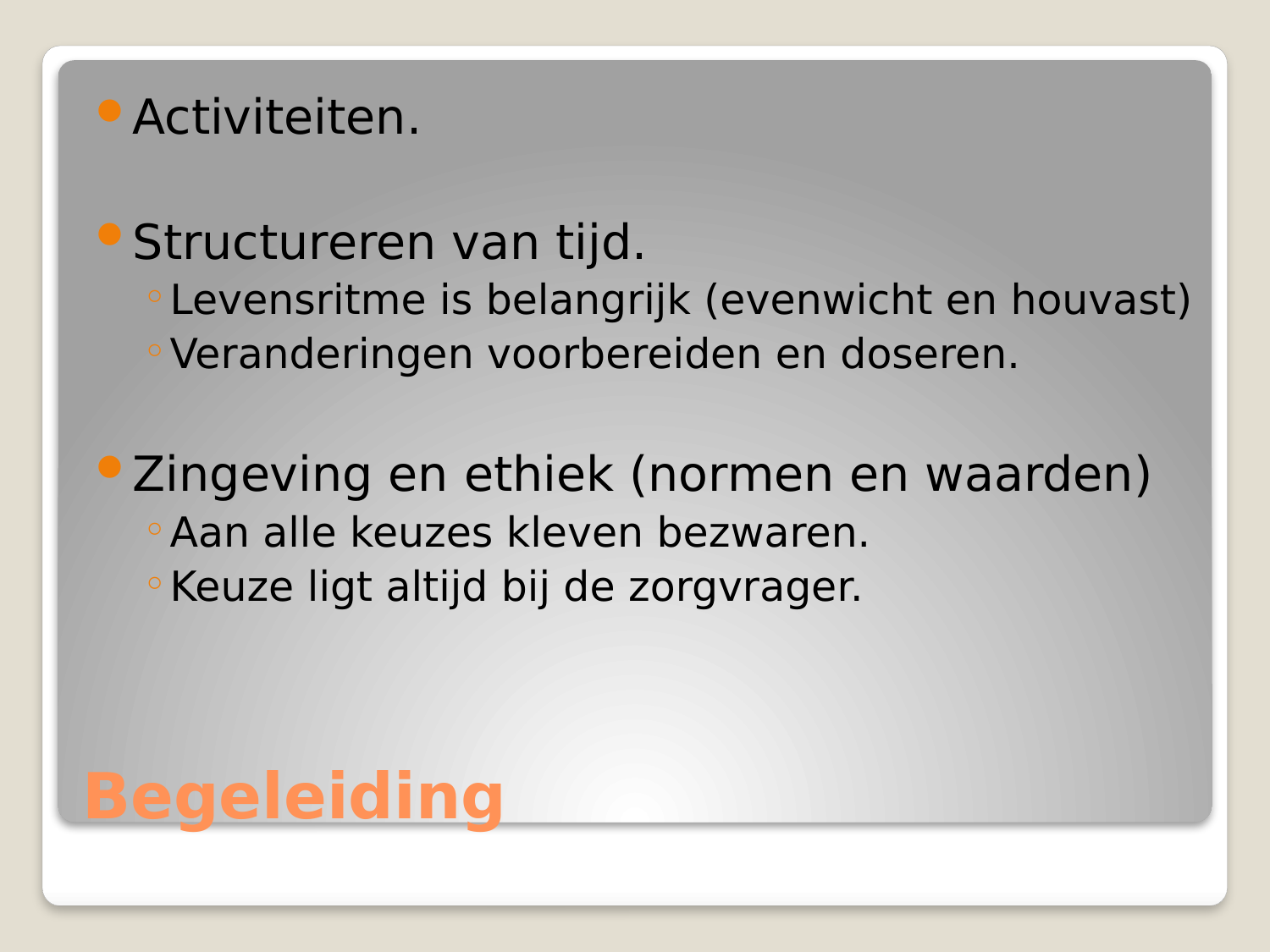

Activiteiten.

Structureren van tijd.
Levensritme is belangrijk (evenwicht en houvast)
Veranderingen voorbereiden en doseren.

Zingeving en ethiek (normen en waarden)
Aan alle keuzes kleven bezwaren.
Keuze ligt altijd bij de zorgvrager.
# Begeleiding